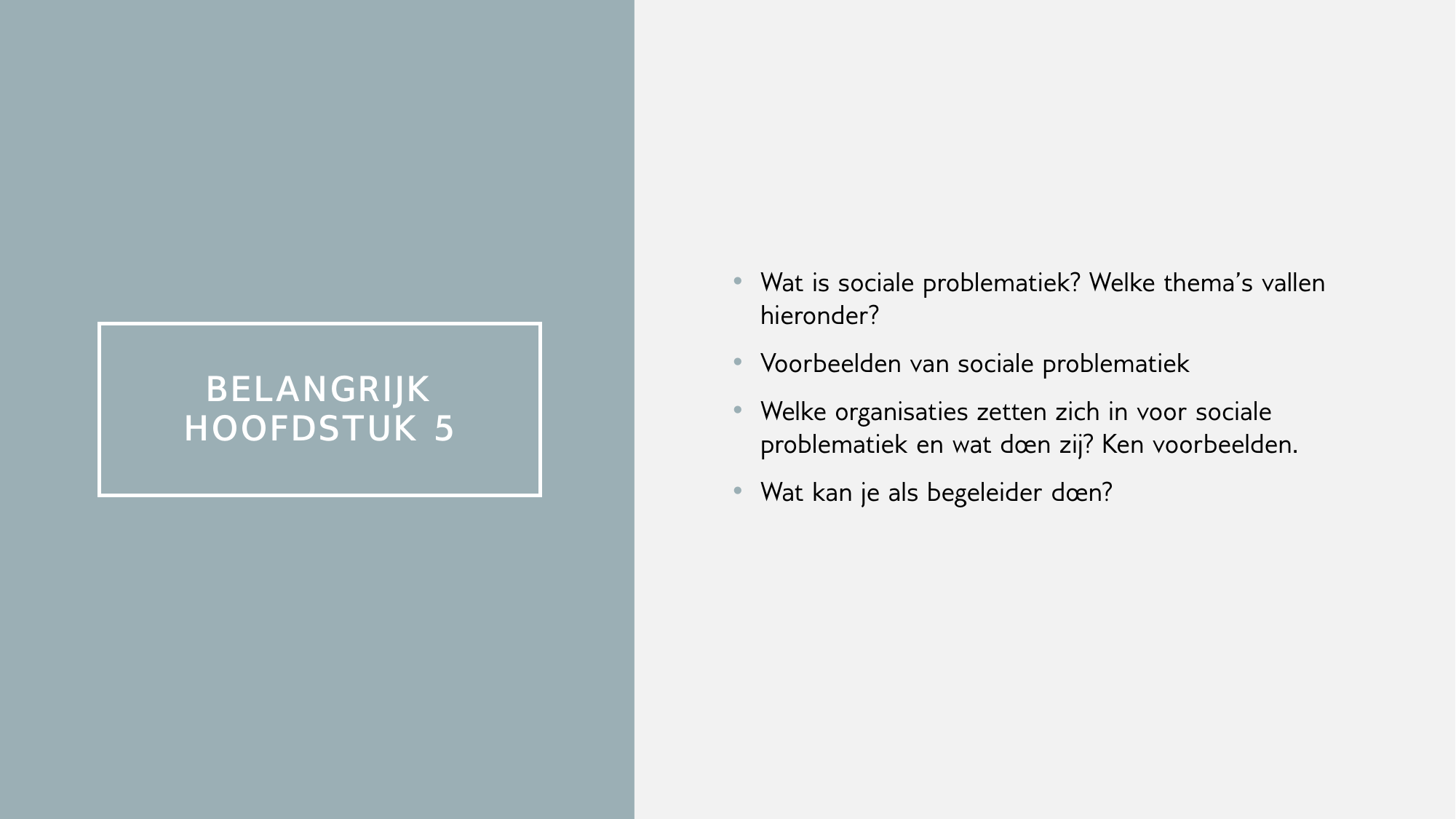

Wat is sociale problematiek? Welke thema’s vallen hieronder?
Voorbeelden van sociale problematiek
Welke organisaties zetten zich in voor sociale problematiek en wat doen zij? Ken voorbeelden.
Wat kan je als begeleider doen?

# Belangrijk hoofdstuk 5